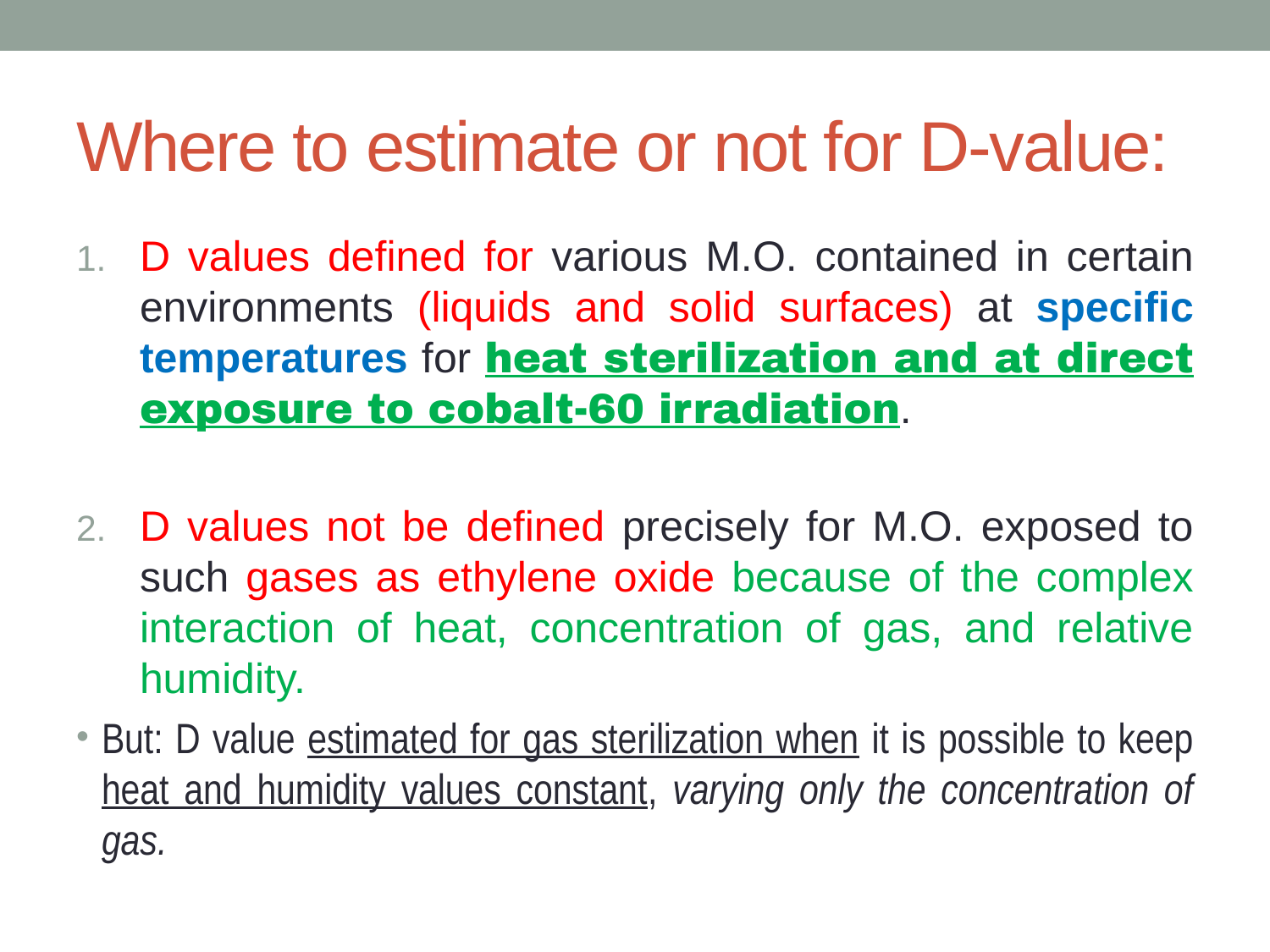

# Where to estimate or not for D-value:
D values defined for various M.O. contained in certain environments (liquids and solid surfaces) at specific temperatures for heat sterilization and at direct exposure to cobalt-60 irradiation.

D values not be defined precisely for M.O. exposed to such gases as ethylene oxide because of the complex interaction of heat, concentration of gas, and relative humidity.
But: D value estimated for gas sterilization when it is possible to keep heat and humidity values constant, varying only the concentration of gas.